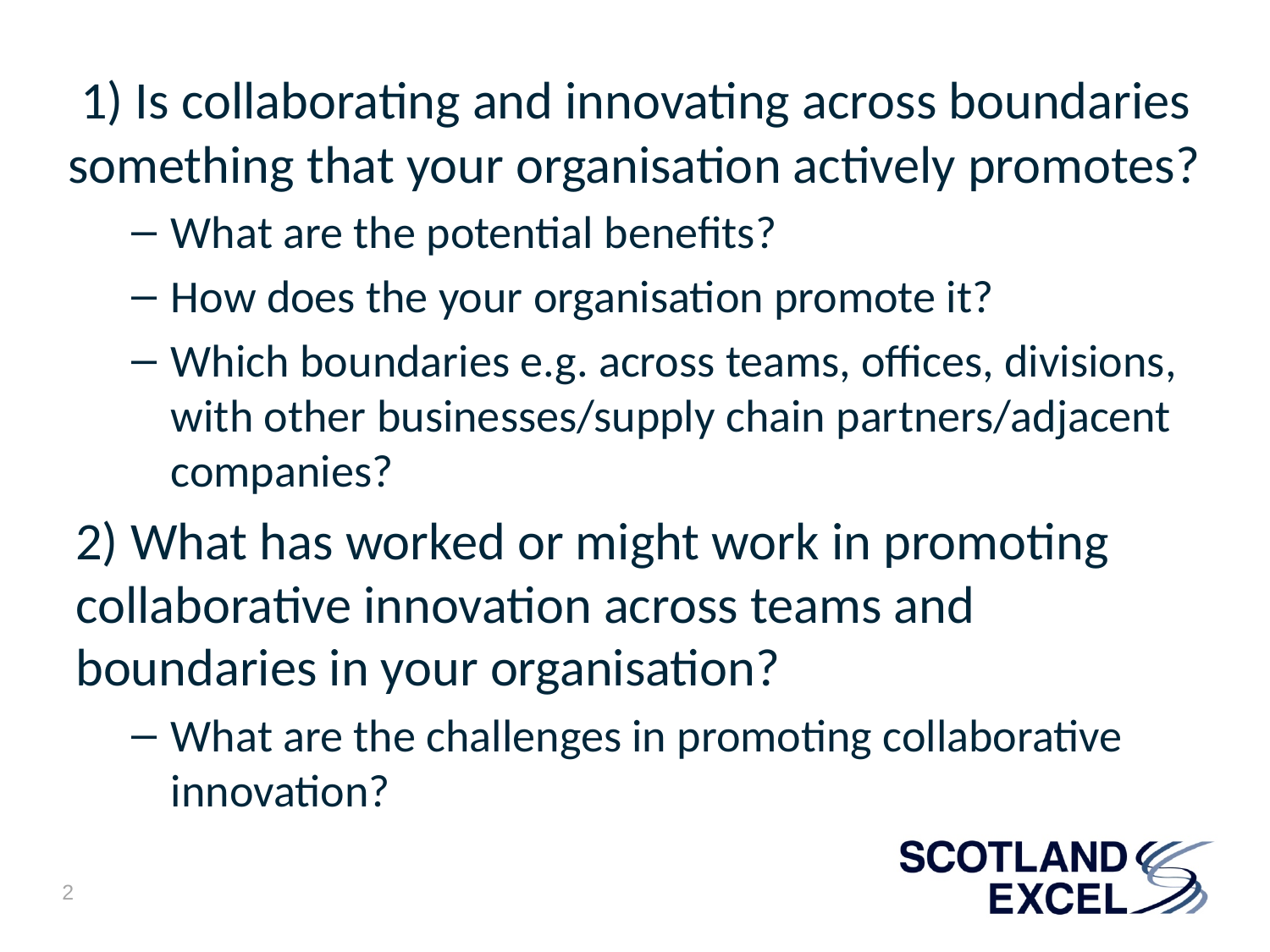

1) Is collaborating and innovating across boundaries something that your organisation actively promotes?
What are the potential benefits?
How does the your organisation promote it?
Which boundaries e.g. across teams, offices, divisions, with other businesses/supply chain partners/adjacent companies?
2) What has worked or might work in promoting collaborative innovation across teams and boundaries in your organisation?
What are the challenges in promoting collaborative innovation?